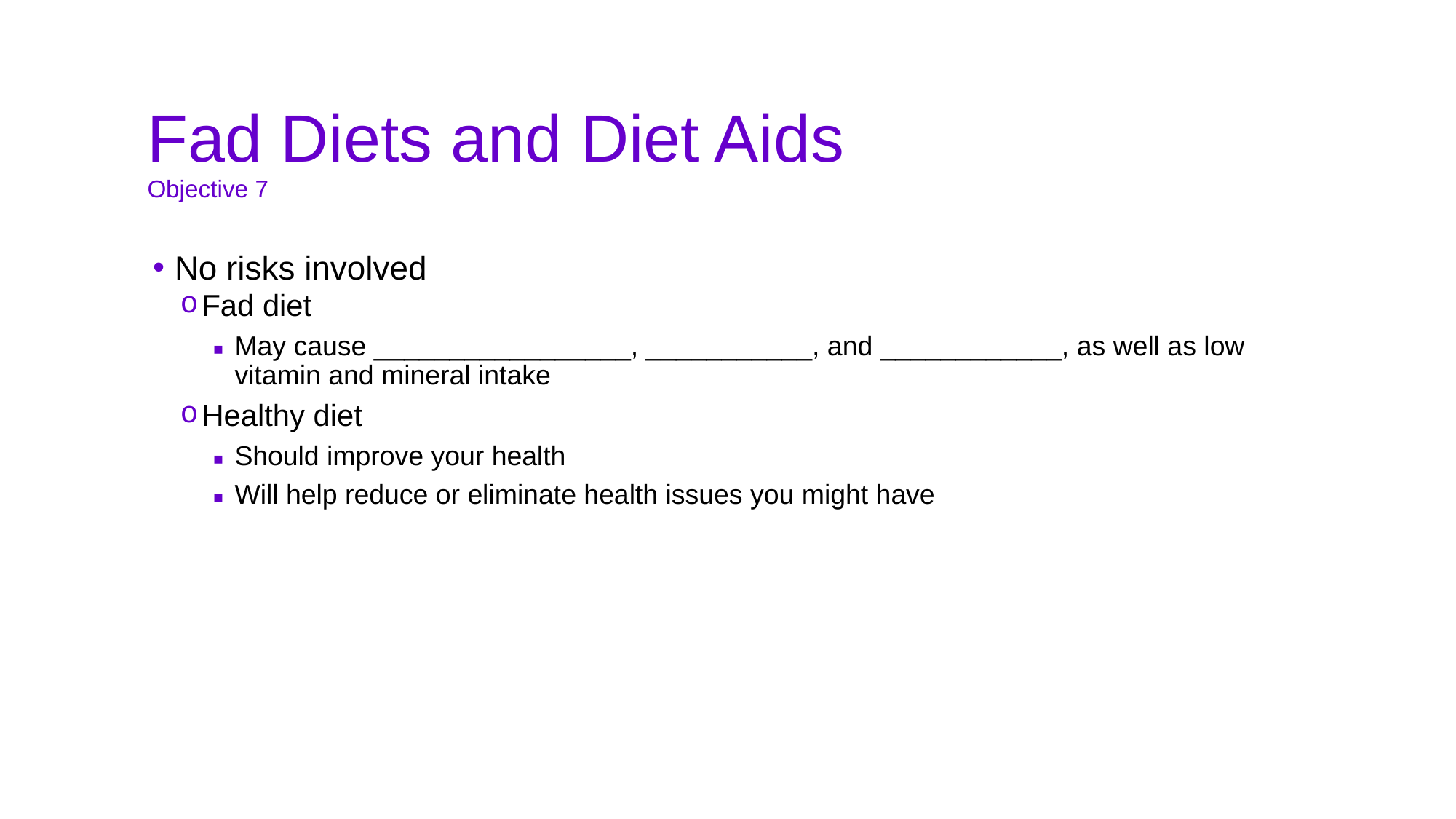

# Fad Diets and Diet Aids Objective 7
No risks involved
Fad diet
May cause _________________, ___________, and ____________, as well as low vitamin and mineral intake
Healthy diet
Should improve your health
Will help reduce or eliminate health issues you might have